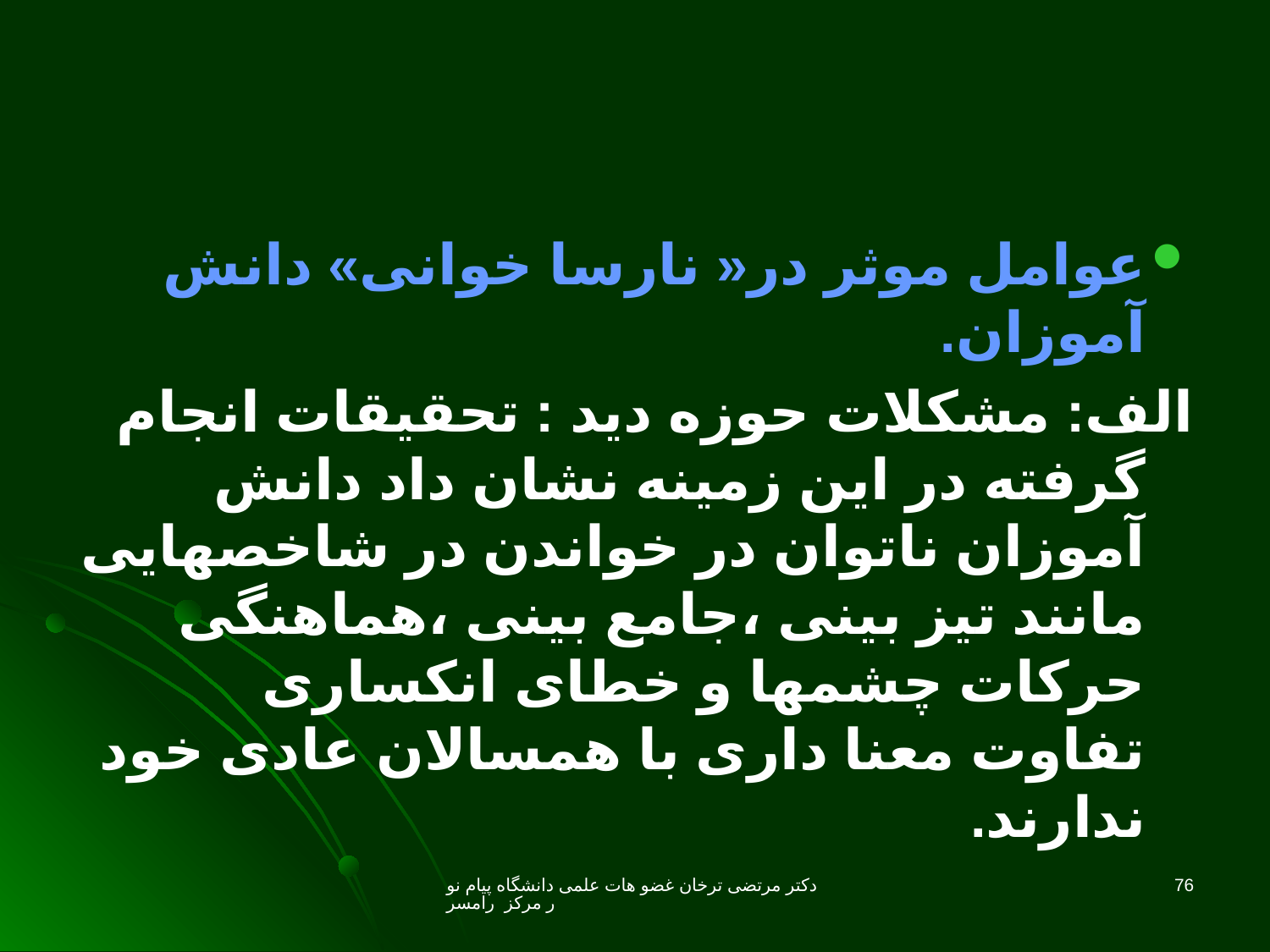

عوامل موثر در« نارسا خوانی» دانش آموزان.
الف: مشکلات حوزه دید : تحقیقات انجام گرفته در این زمینه نشان داد دانش آموزان ناتوان در خواندن در شاخصهایی مانند تیز بینی ،جامع بینی ،هماهنگی حرکات چشمها و خطای انکساری تفاوت معنا داری با همسالان عادی خود ندارند.

ادامه
دکتر مرتضی ترخان غضو هات علمی دانشگاه پیام نور مرکز رامسر
76